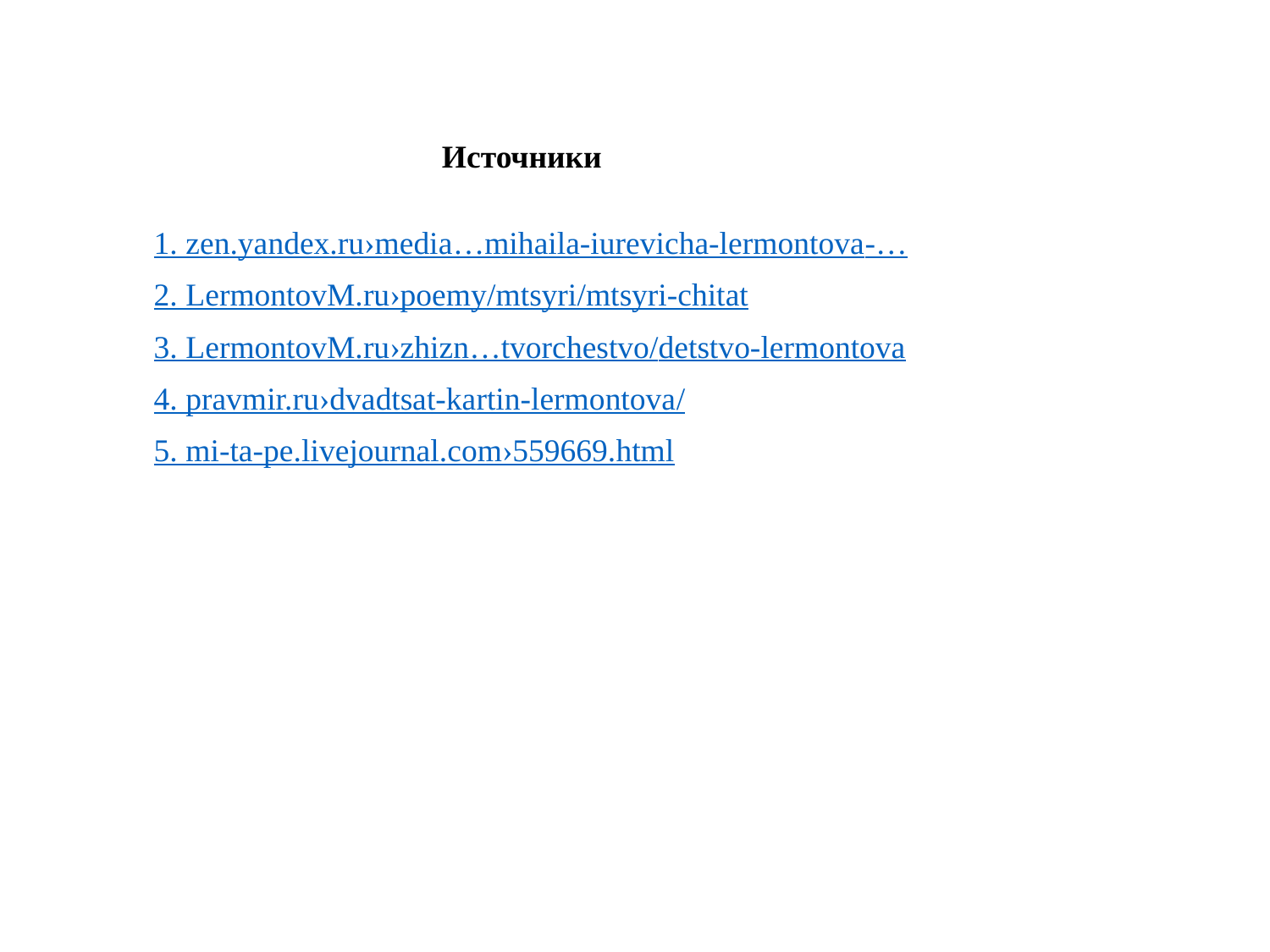

# Источники

1. zen.yandex.ru›media…mihaila-iurevicha-lermontova-…
2. LermontovM.ru›poemy/mtsyri/mtsyri-chitat
3. LermontovM.ru›zhizn…tvorchestvo/detstvo-lermontova
4. pravmir.ru›dvadtsat-kartin-lermontova/
5. mi-ta-pe.livejournal.com›559669.html